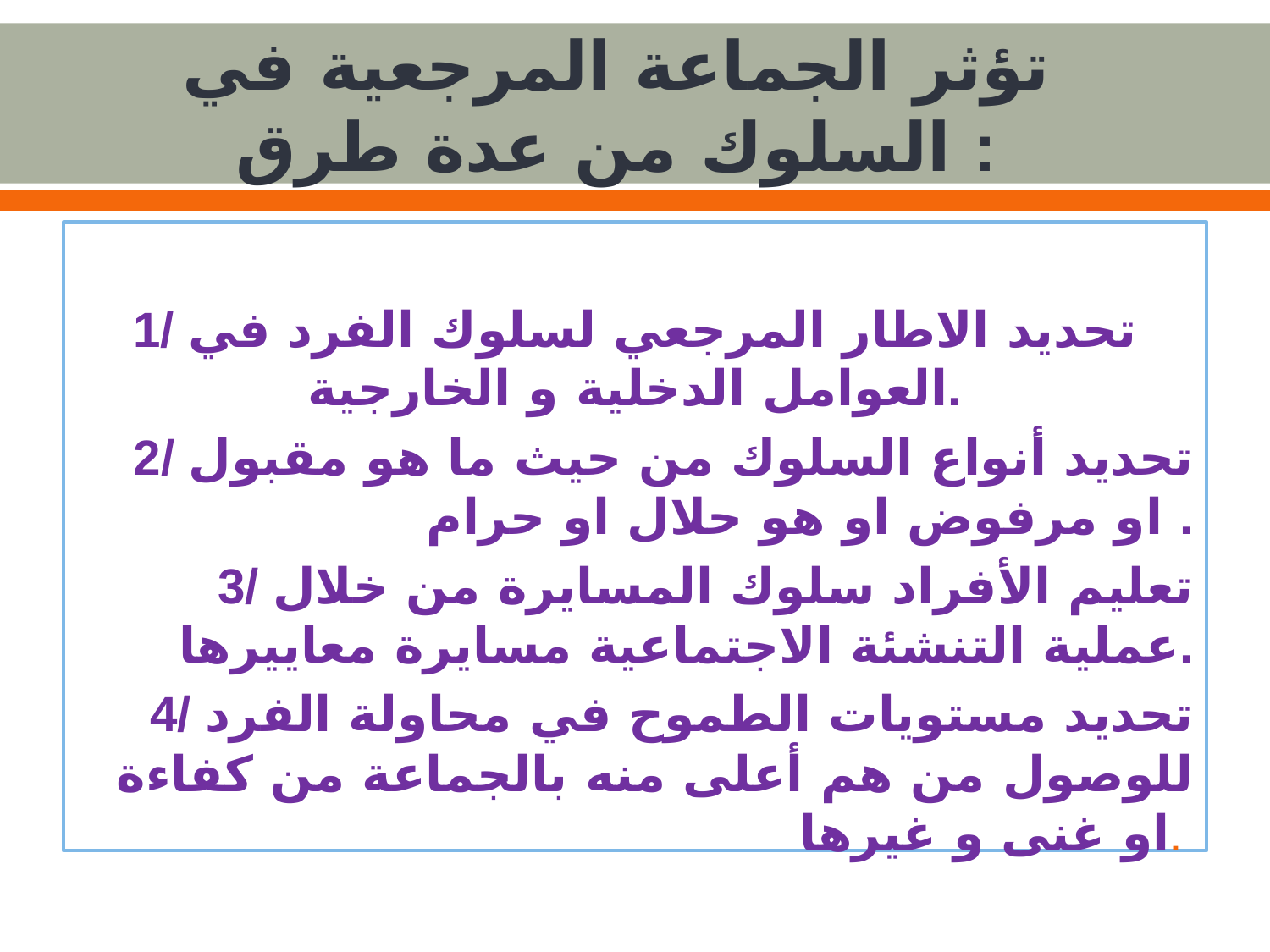

# تؤثر الجماعة المرجعية في السلوك من عدة طرق :

1/ تحديد الاطار المرجعي لسلوك الفرد في العوامل الدخلية و الخارجية.
2/ تحديد أنواع السلوك من حيث ما هو مقبول او مرفوض او هو حلال او حرام .
3/ تعليم الأفراد سلوك المسايرة من خلال عملية التنشئة الاجتماعية مسايرة معاييرها.
4/ تحديد مستويات الطموح في محاولة الفرد للوصول من هم أعلى منه بالجماعة من كفاءة او غنى و غيرها.